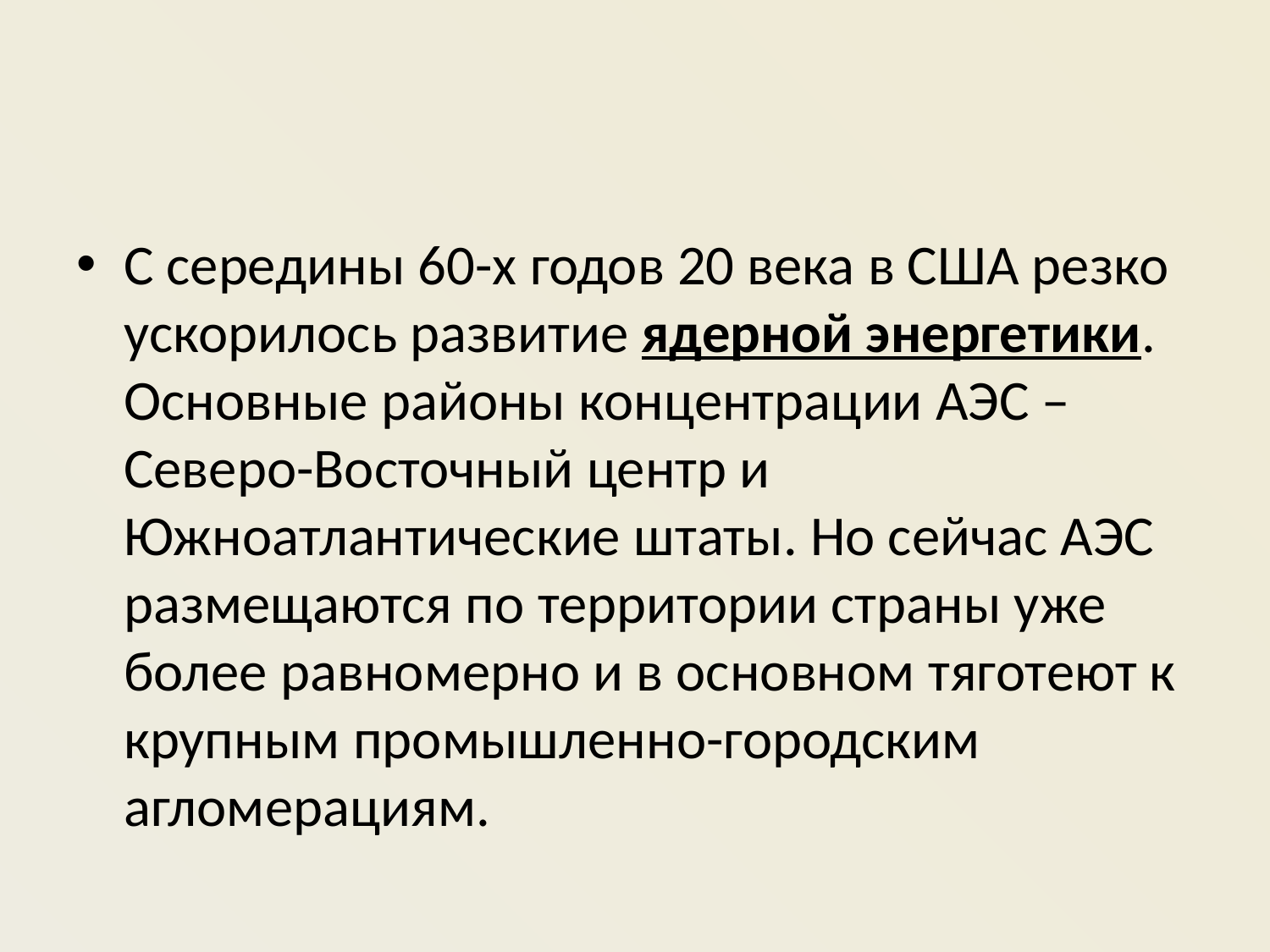

#
С середины 60-х годов 20 века в США резко ускорилось развитие ядерной энергетики. Основные районы концентрации АЭС – Северо-Восточный центр и Южноатлантические штаты. Но сейчас АЭС размещаются по территории страны уже более равномерно и в основном тяготеют к крупным промышленно-городским агломерациям.